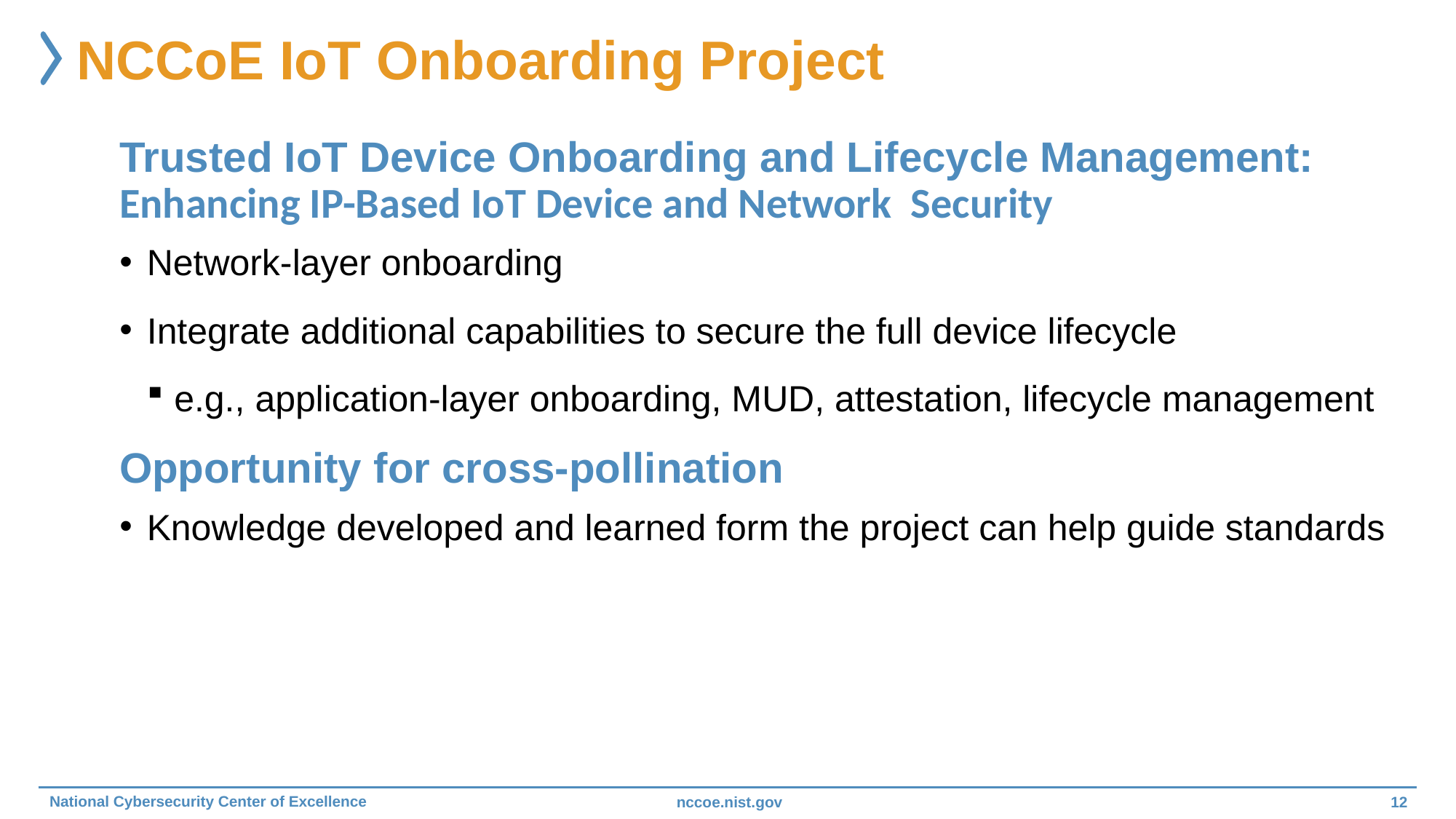

# NCCoE IoT Onboarding Project
Trusted IoT Device Onboarding and Lifecycle Management: Enhancing IP-Based IoT Device and Network  Security
Network-layer onboarding
Integrate additional capabilities to secure the full device lifecycle
e.g., application-layer onboarding, MUD, attestation, lifecycle management
Opportunity for cross-pollination
Knowledge developed and learned form the project can help guide standards